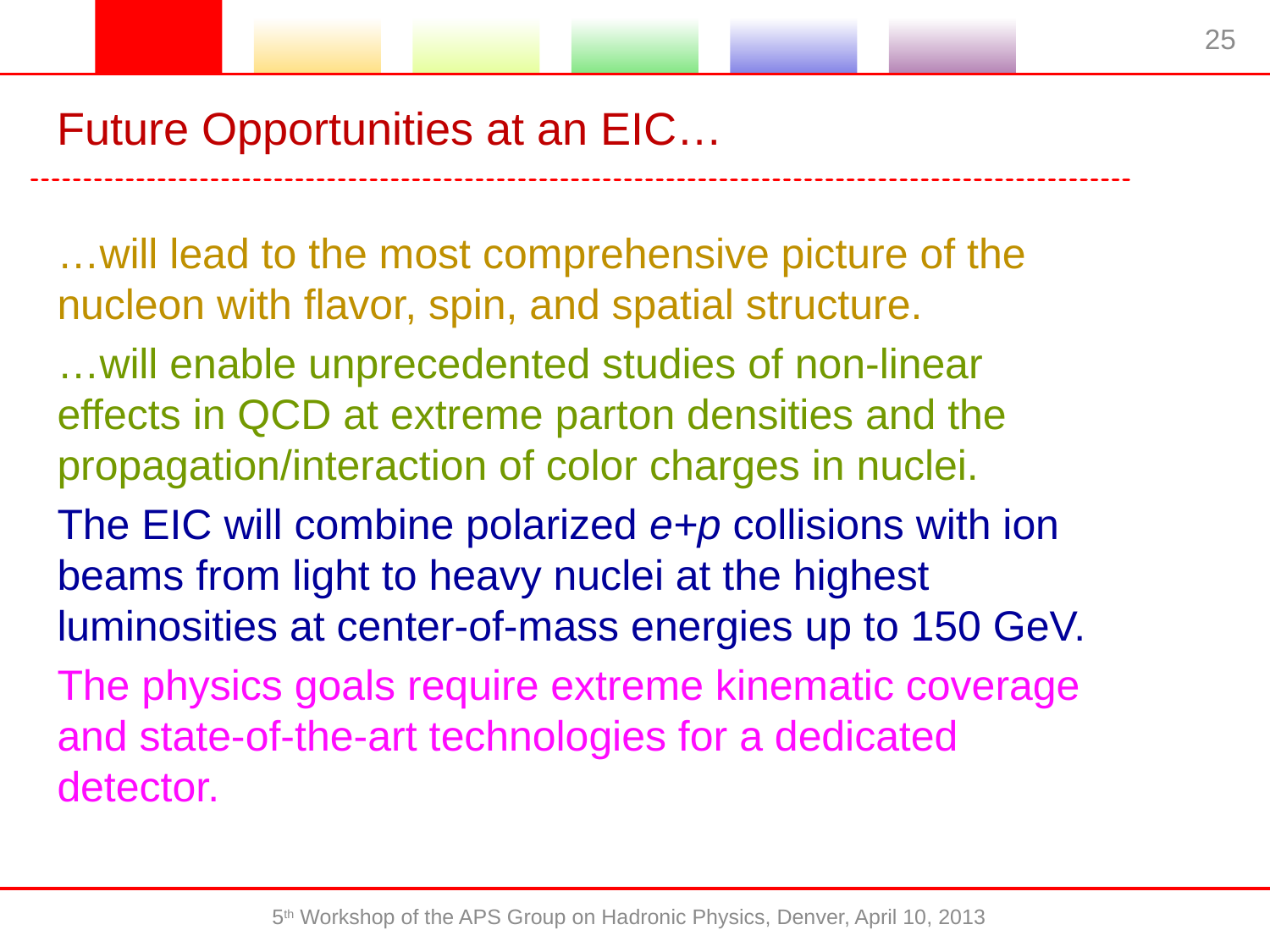

25
# Future Opportunities at an EIC…
…will lead to the most comprehensive picture of the nucleon with flavor, spin, and spatial structure.
…will enable unprecedented studies of non-linear effects in QCD at extreme parton densities and the propagation/interaction of color charges in nuclei.
The EIC will combine polarized e+p collisions with ion beams from light to heavy nuclei at the highest luminosities at center-of-mass energies up to 150 GeV.
The physics goals require extreme kinematic coverage and state-of-the-art technologies for a dedicated detector.
5th Workshop of the APS Group on Hadronic Physics, Denver, April 10, 2013